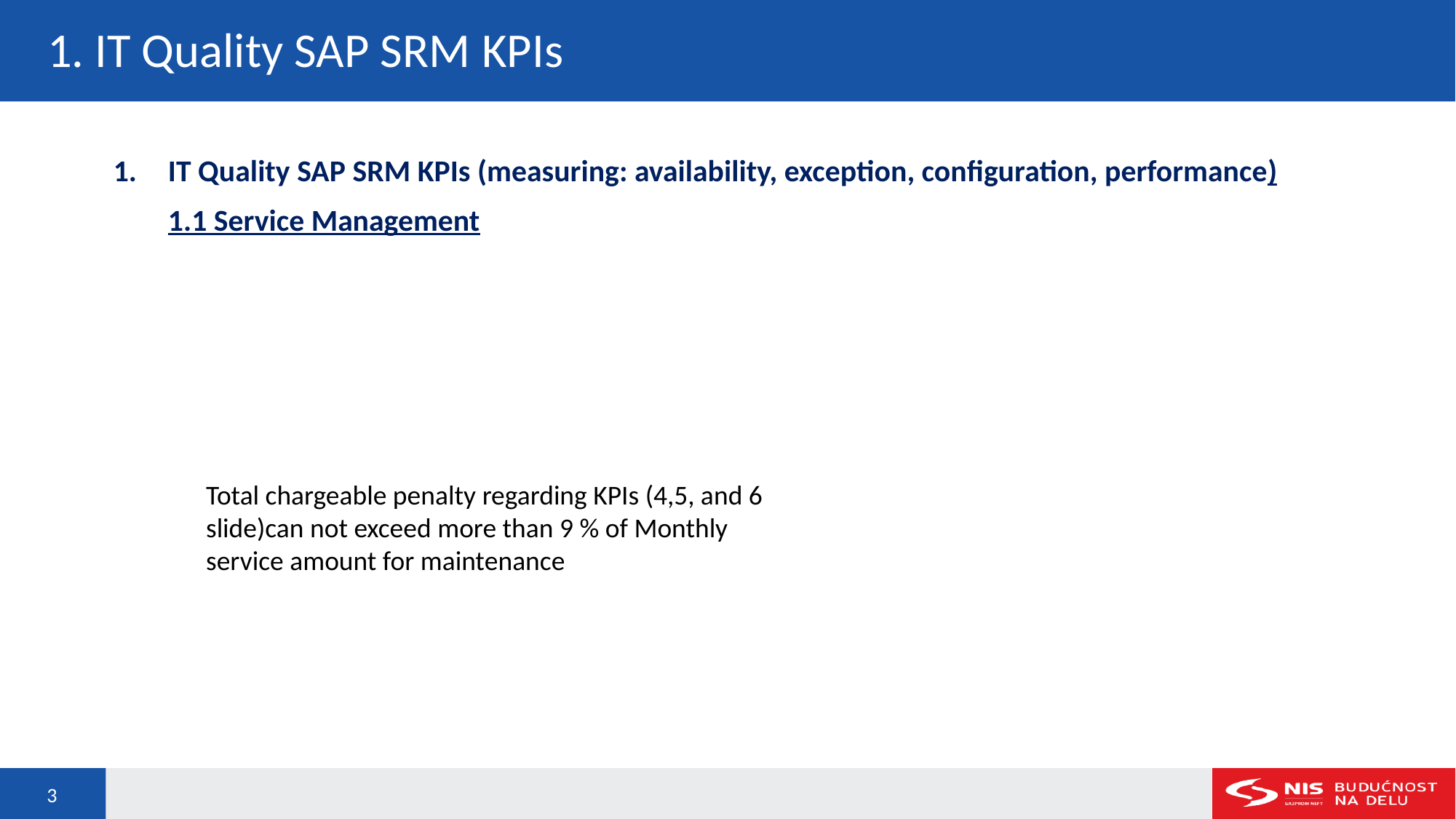

# 1. IT Quality SAP SRM KPIs
IT Quality SAP SRM KPIs (measuring: availability, exception, configuration, performance)
1.1 Service Management

Total chargeable penalty regarding KPIs (4,5, and 6 slide)can not exceed more than 9 % of Monthly service amount for maintenance
3